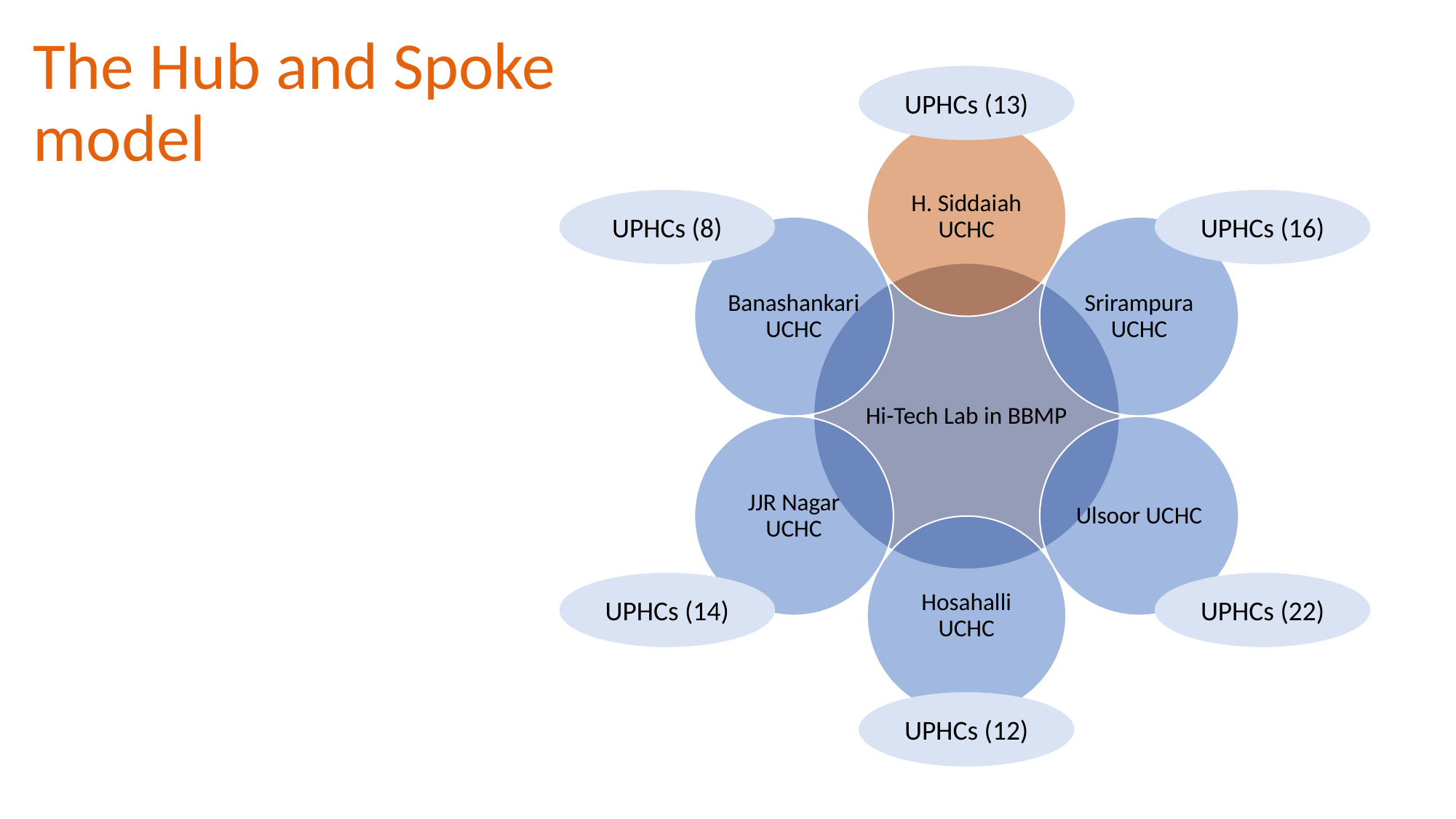

The Hub and Spoke model
UPHCs (13)
Hi-Tech Lab in BBMP
H. Siddaiah UCHC
Srirampura UCHC
Ulsoor UCHC
Hosahalli UCHC
JJR Nagar UCHC
Banashankari UCHC
UPHCs (8)
UPHCs (16)
UPHCs (14)
UPHCs (22)
UPHCs (12)